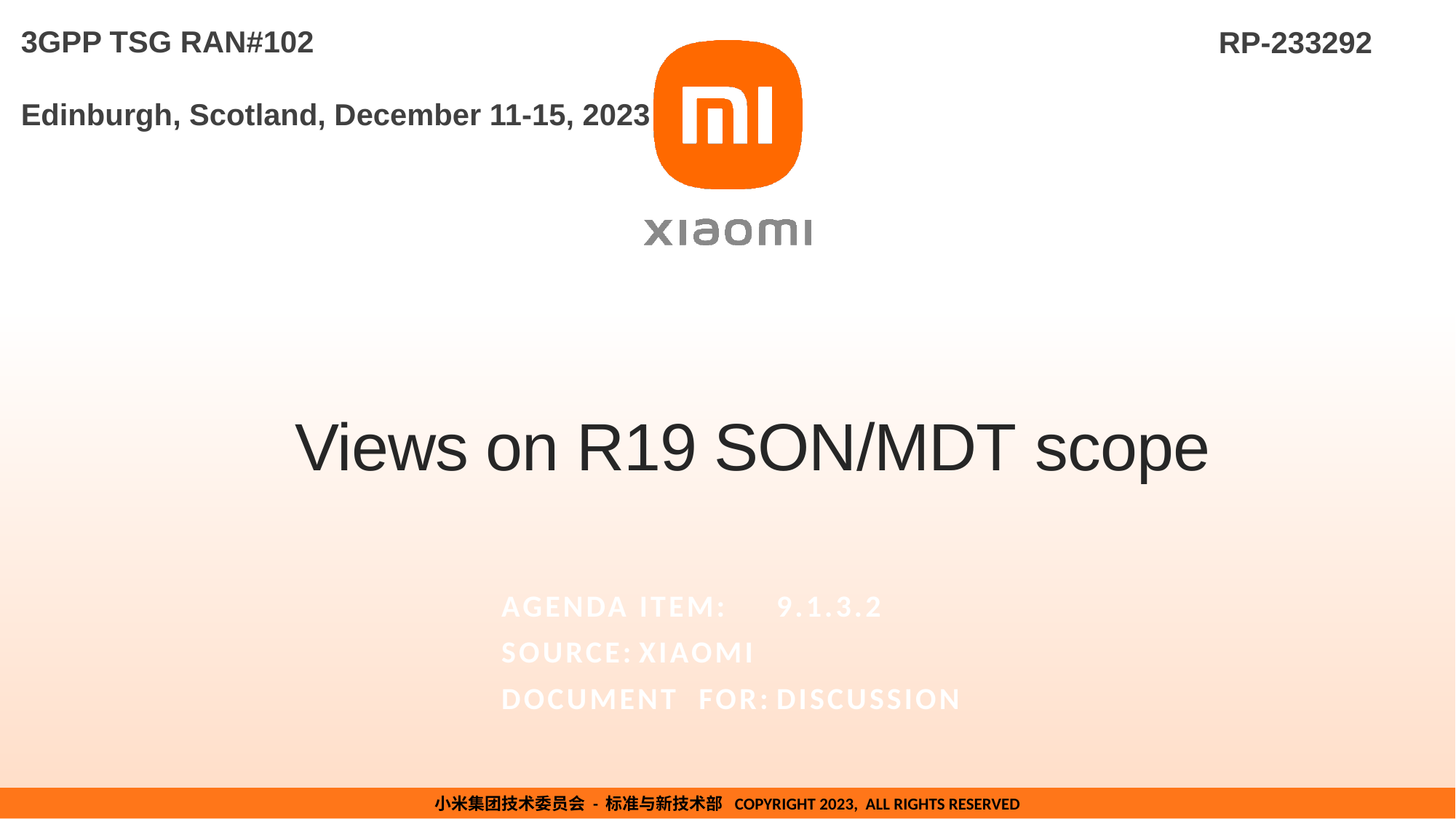

3GPP TSG RAN#102

Edinburgh, Scotland, December 11-15, 2023
	            		                                                                                                        RP-233292
# Views on R19 SON/MDT scope
Agenda Item:	9.1.3.2
Source:		Xiaomi
Document  for:	Discussion